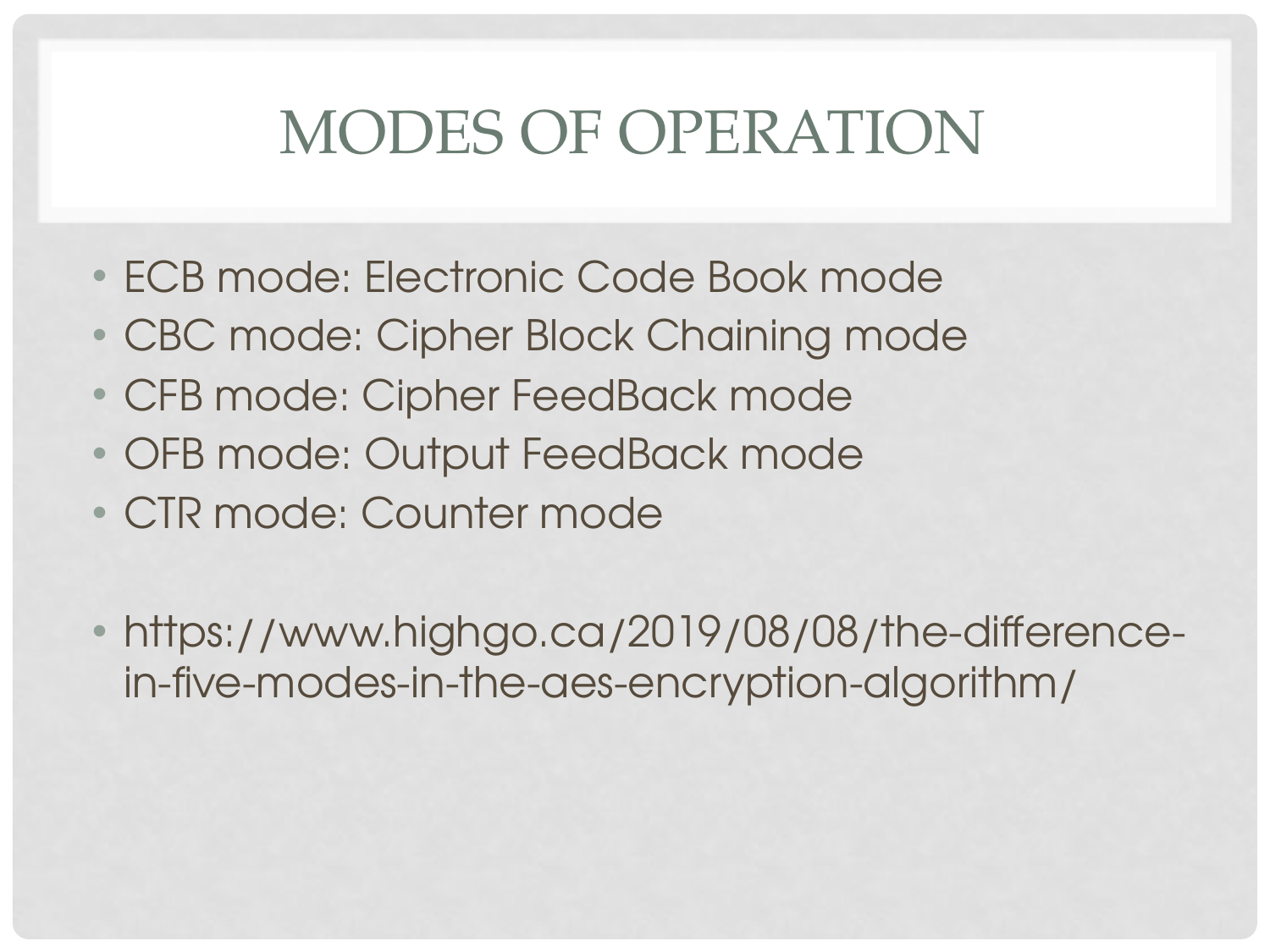

# Modes of operation
ECB mode: Electronic Code Book mode
CBC mode: Cipher Block Chaining mode
CFB mode: Cipher FeedBack mode
OFB mode: Output FeedBack mode
CTR mode: Counter mode

https://www.highgo.ca/2019/08/08/the-difference-in-five-modes-in-the-aes-encryption-algorithm/